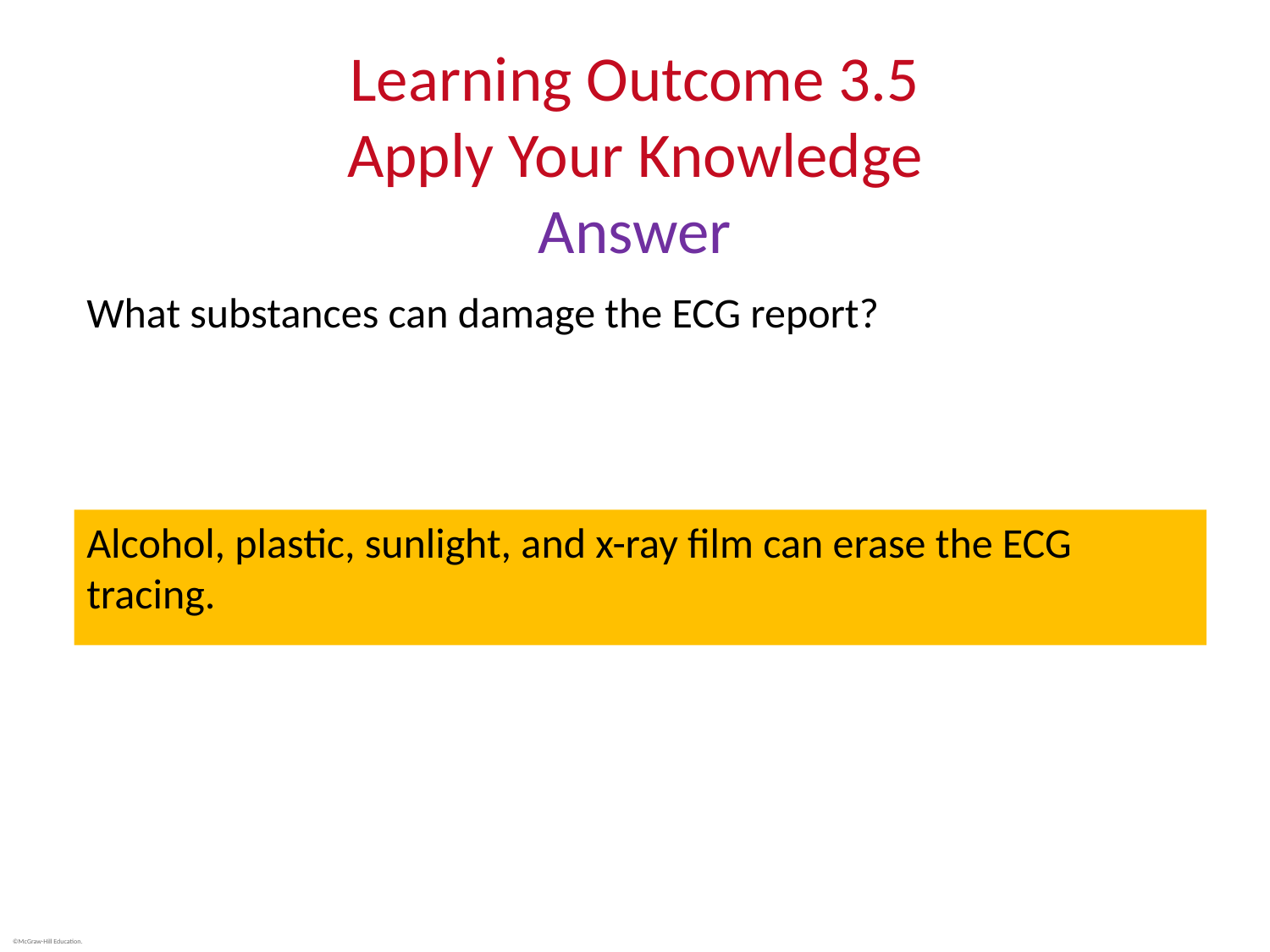

# Learning Outcome 3.5 Apply Your Knowledge Answer
What substances can damage the ECG report?
Alcohol, plastic, sunlight, and x-ray film can erase the ECG tracing.